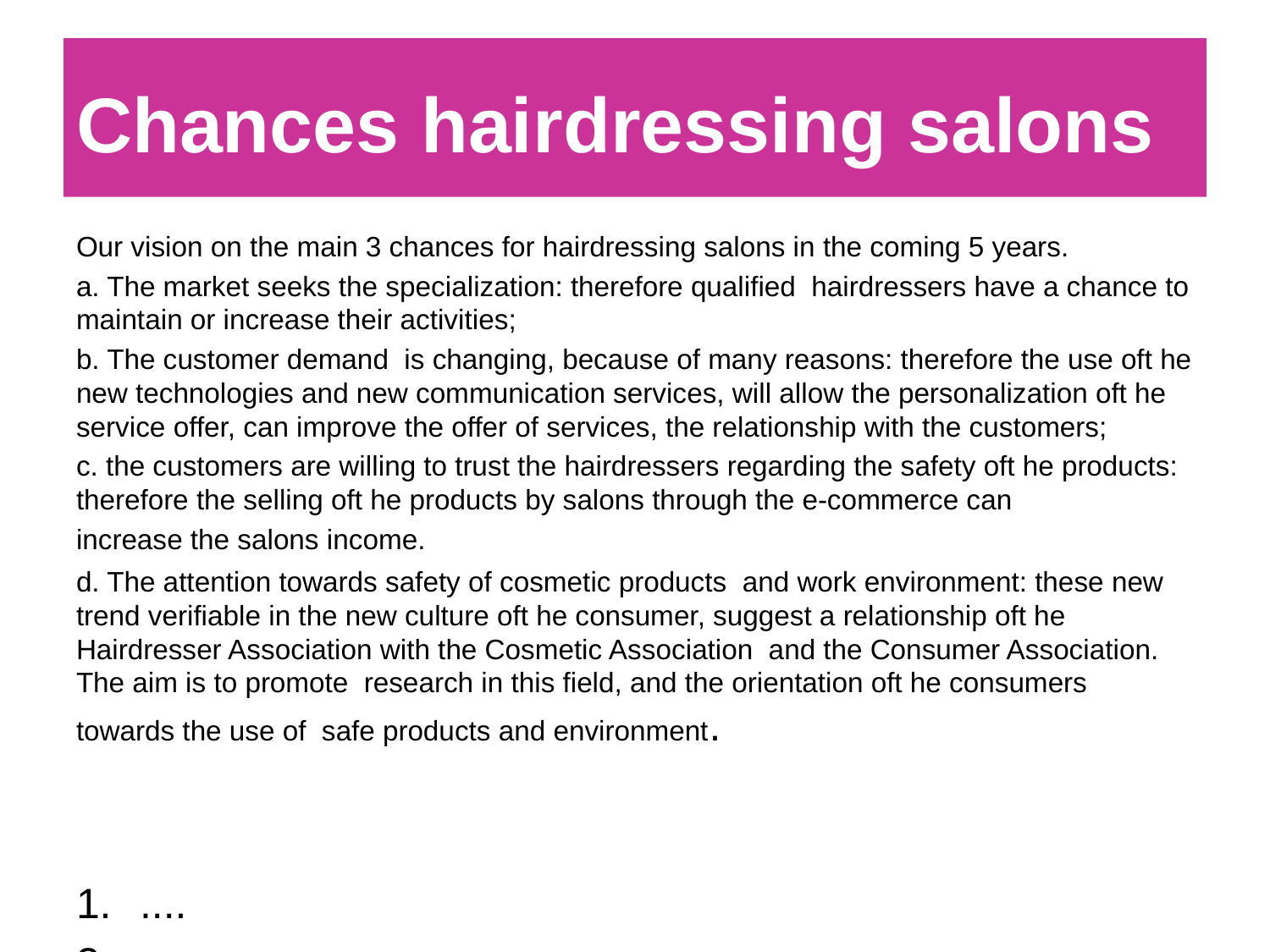

# Chances hairdressing salons
Our vision on the main 3 chances for hairdressing salons in the coming 5 years.
a. The market seeks the specialization: therefore qualified  hairdressers have a chance to maintain or increase their activities;
b. The customer demand  is changing, because of many reasons: therefore the use oft he new technologies and new communication services, will allow the personalization oft he service offer, can improve the offer of services, the relationship with the customers;
c. the customers are willing to trust the hairdressers regarding the safety oft he products: therefore the selling oft he products by salons through the e-commerce can
increase the salons income.
d. The attention towards safety of cosmetic products  and work environment: these new trend verifiable in the new culture oft he consumer, suggest a relationship oft he Hairdresser Association with the Cosmetic Association  and the Consumer Association. The aim is to promote  research in this field, and the orientation oft he consumers towards the use of  safe products and environment.

....
....
....